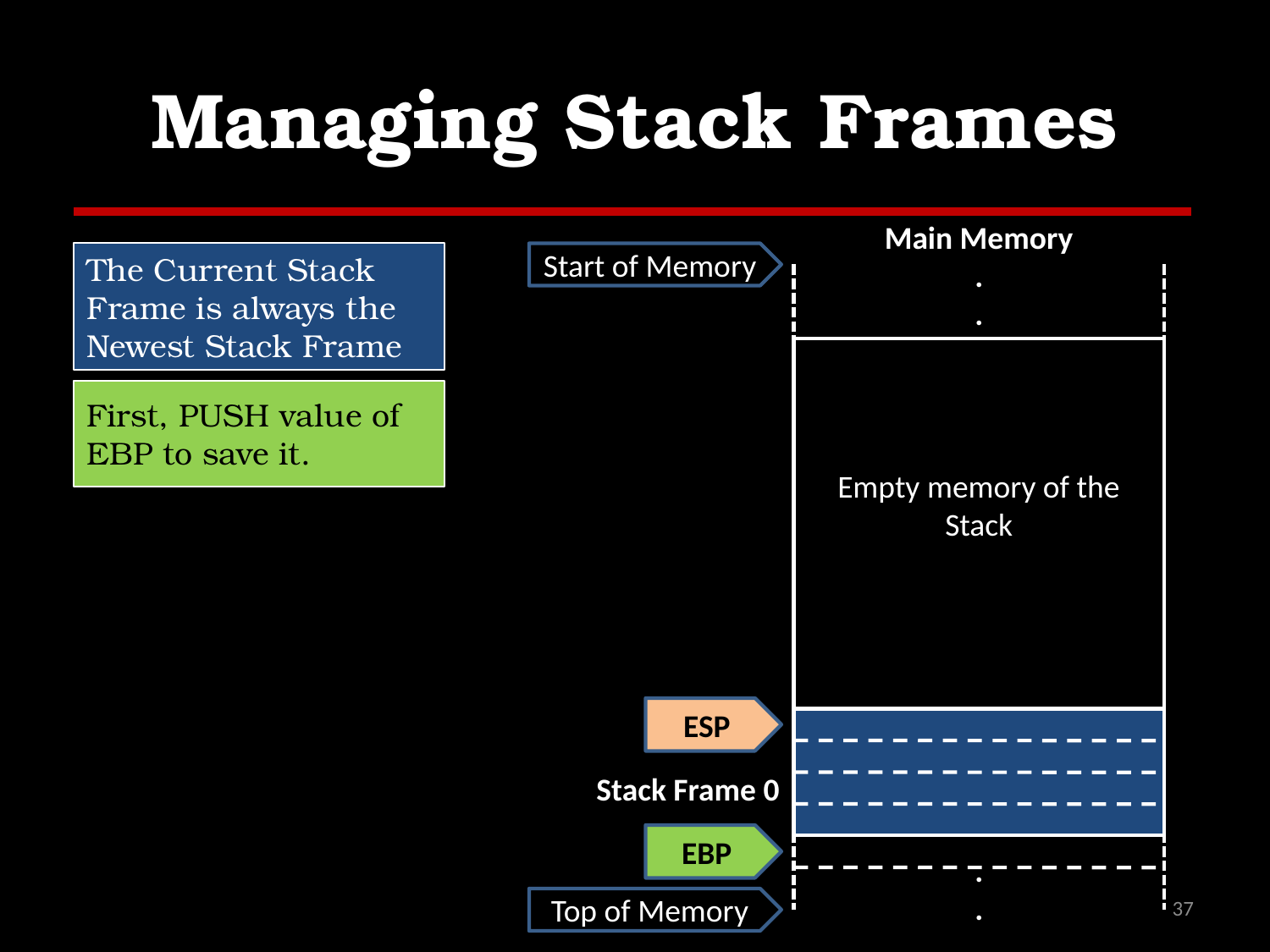

# Managing Stack Frames
Main Memory
.
.

The Current Stack Frame is always the Newest Stack Frame

Start of Memory
Empty memory of the Stack

First, PUSH value of EBP to save it.
ESP

Stack Frame 0
EBP
.
.
37
Top of Memory